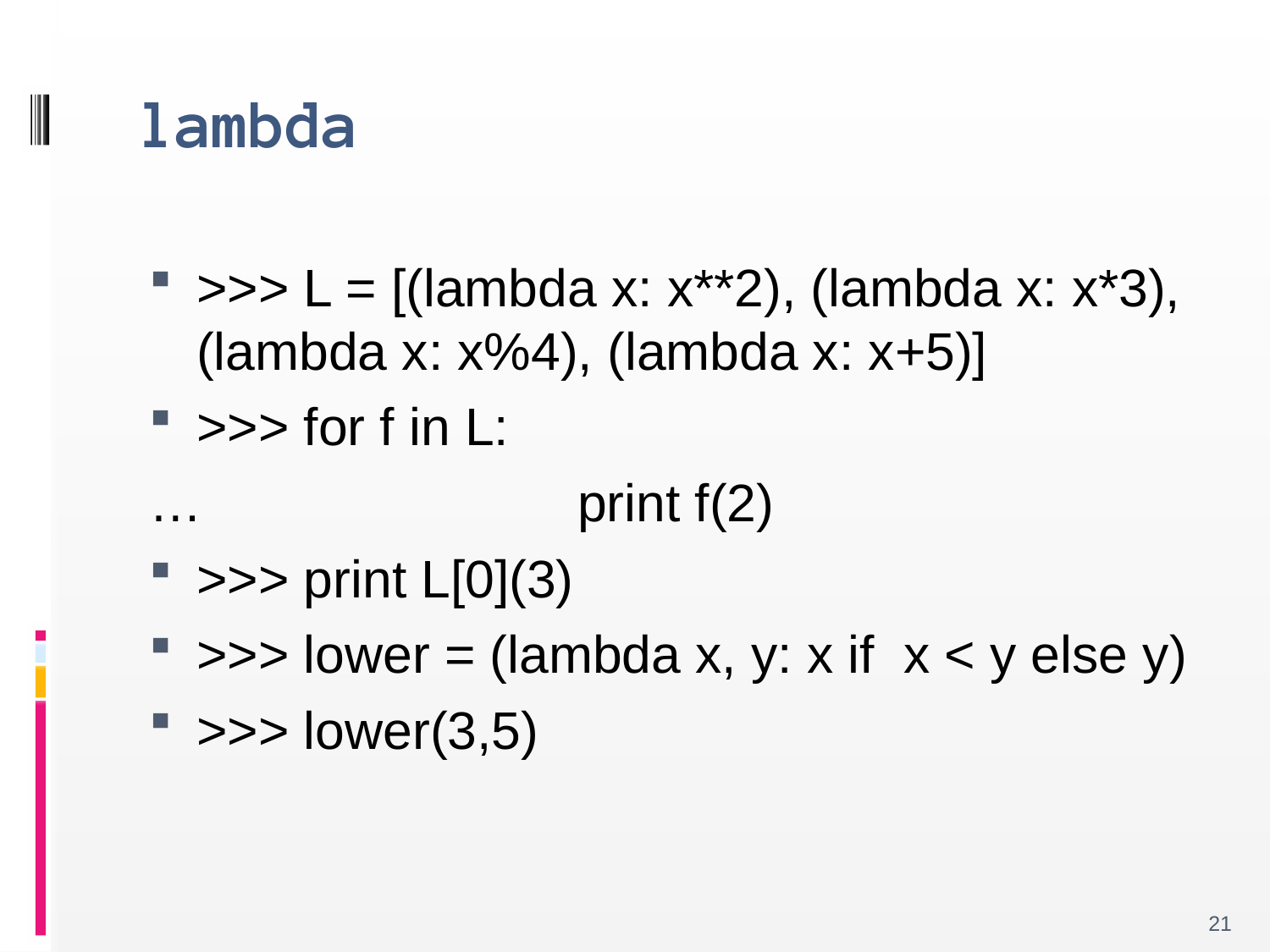

# lambda
>>> L = [(lambda x: x**2), (lambda x: x*3), (lambda x: x%4), (lambda x: x+5)]
>>> for f in L:
…			print f(2)
>>> print L[0](3)
>>> lower = (lambda x, y: x if  x < y else y)
>>> lower(3,5)
21